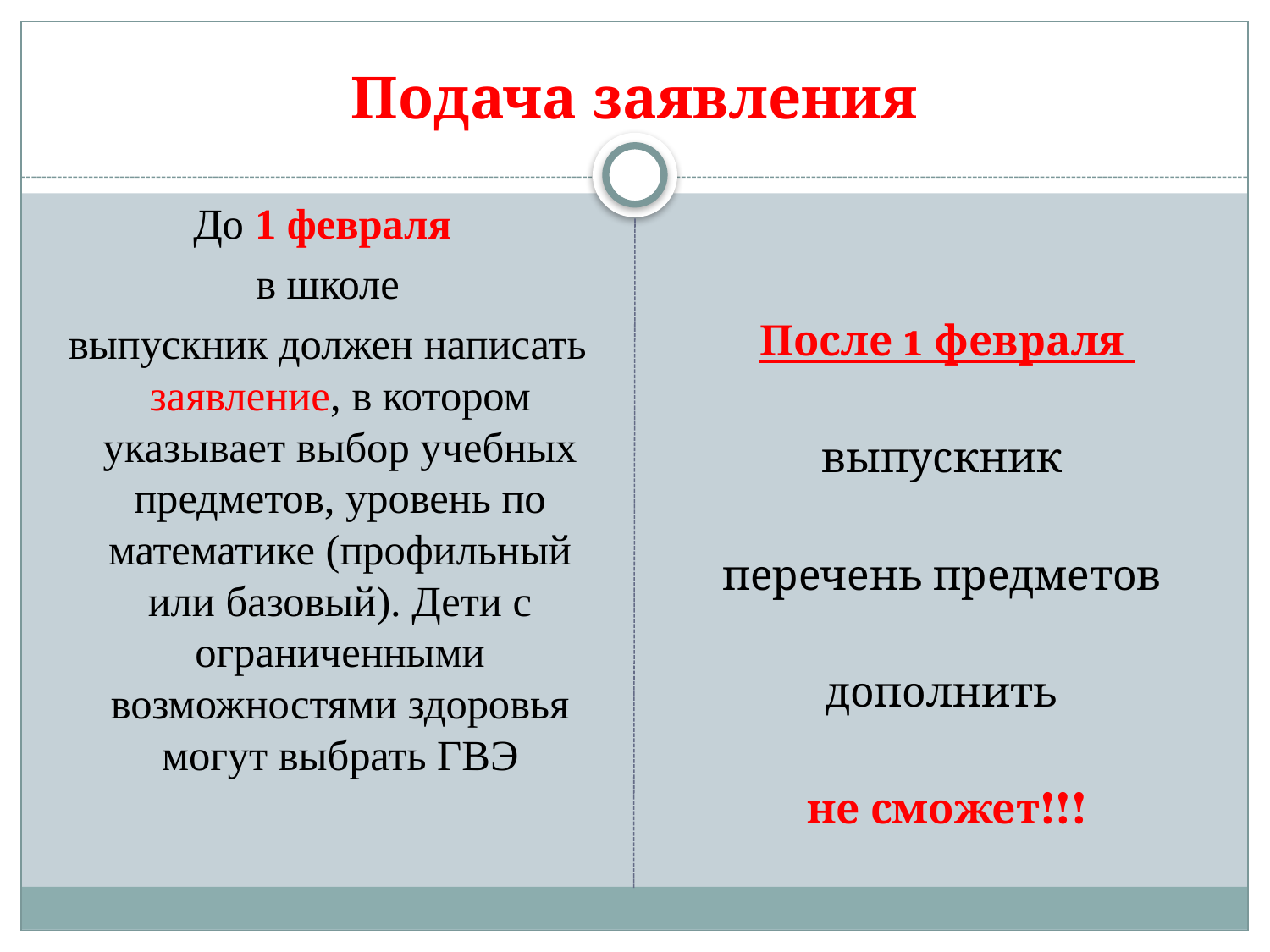

# Подача заявления
До 1 февраля
 в школе
 выпускник должен написать заявление, в котором указывает выбор учебных предметов, уровень по математике (профильный или базовый). Дети с ограниченными возможностями здоровья могут выбрать ГВЭ

После 1 февраля

выпускник

перечень предметов

дополнить

не сможет!!!